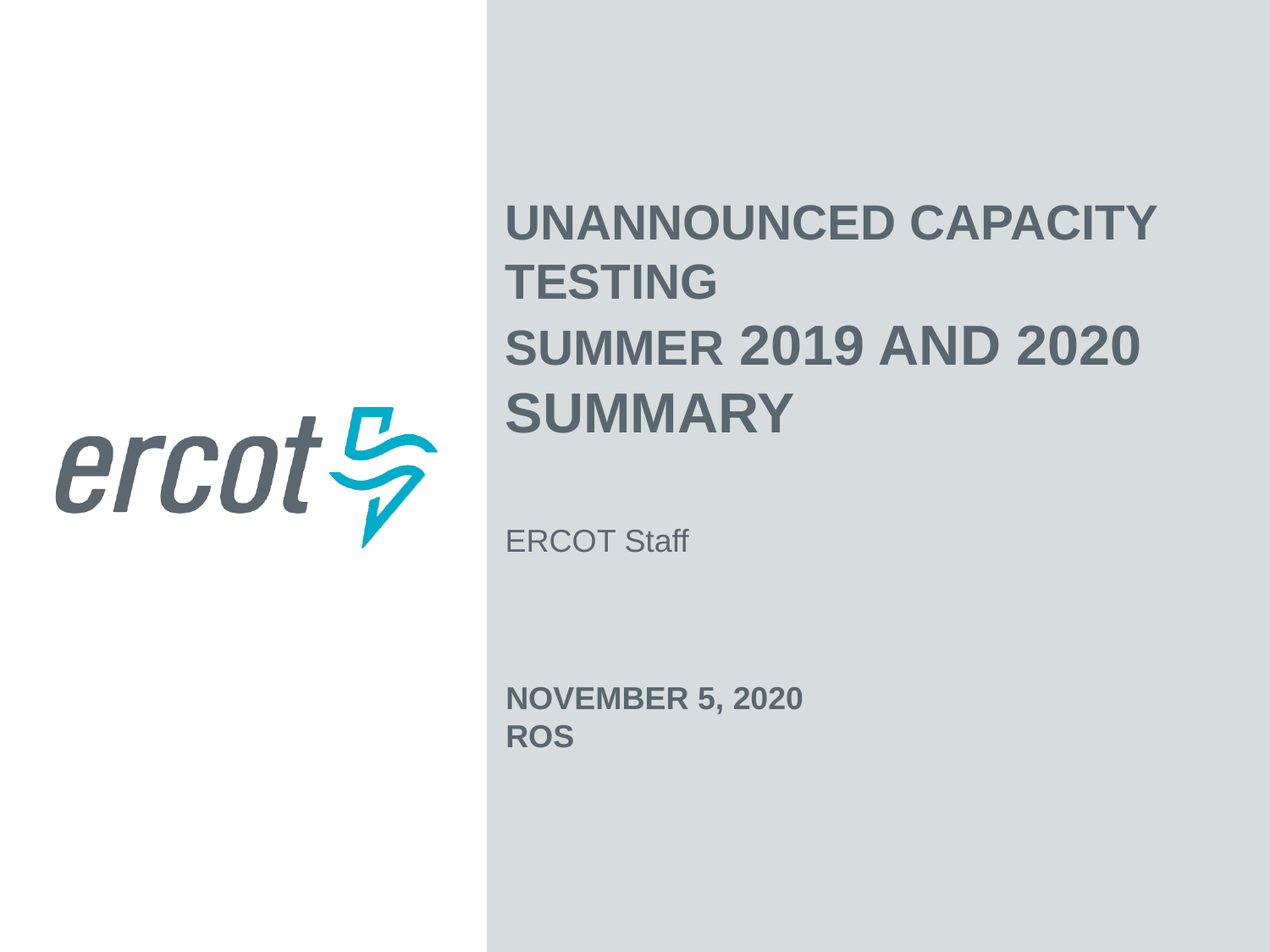

Unannounced Capacity Testing
Summer 2019 And 2020 Summary

ERCOT Staff
November 5, 2020
ROS